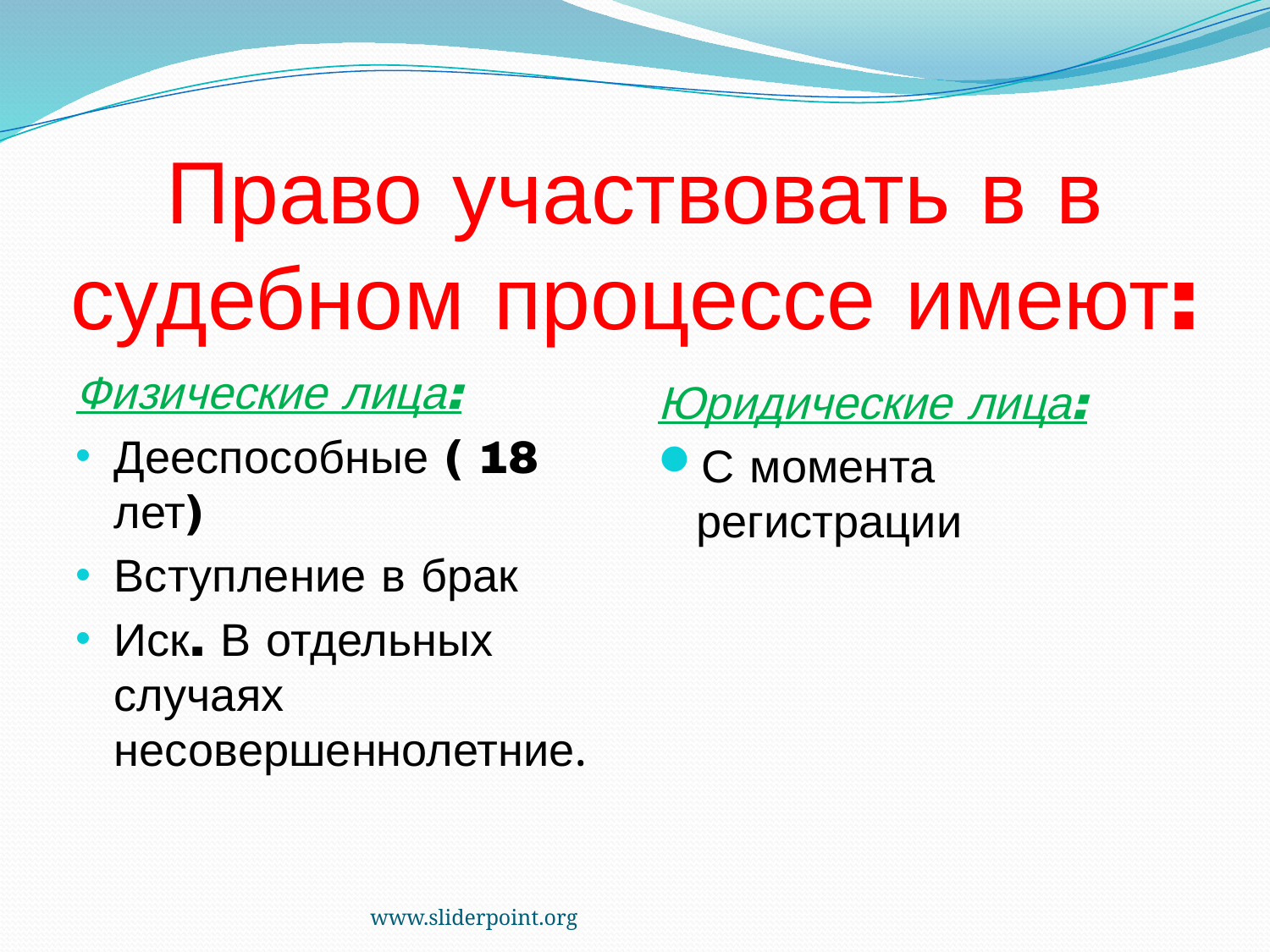

# Право участвовать в в судебном процессе имеют:
Физические лица:
Дееспособные ( 18 лет)
Вступление в брак
Иск. В отдельных случаях несовершеннолетние.
Юридические лица:
С момента регистрации
www.sliderpoint.org